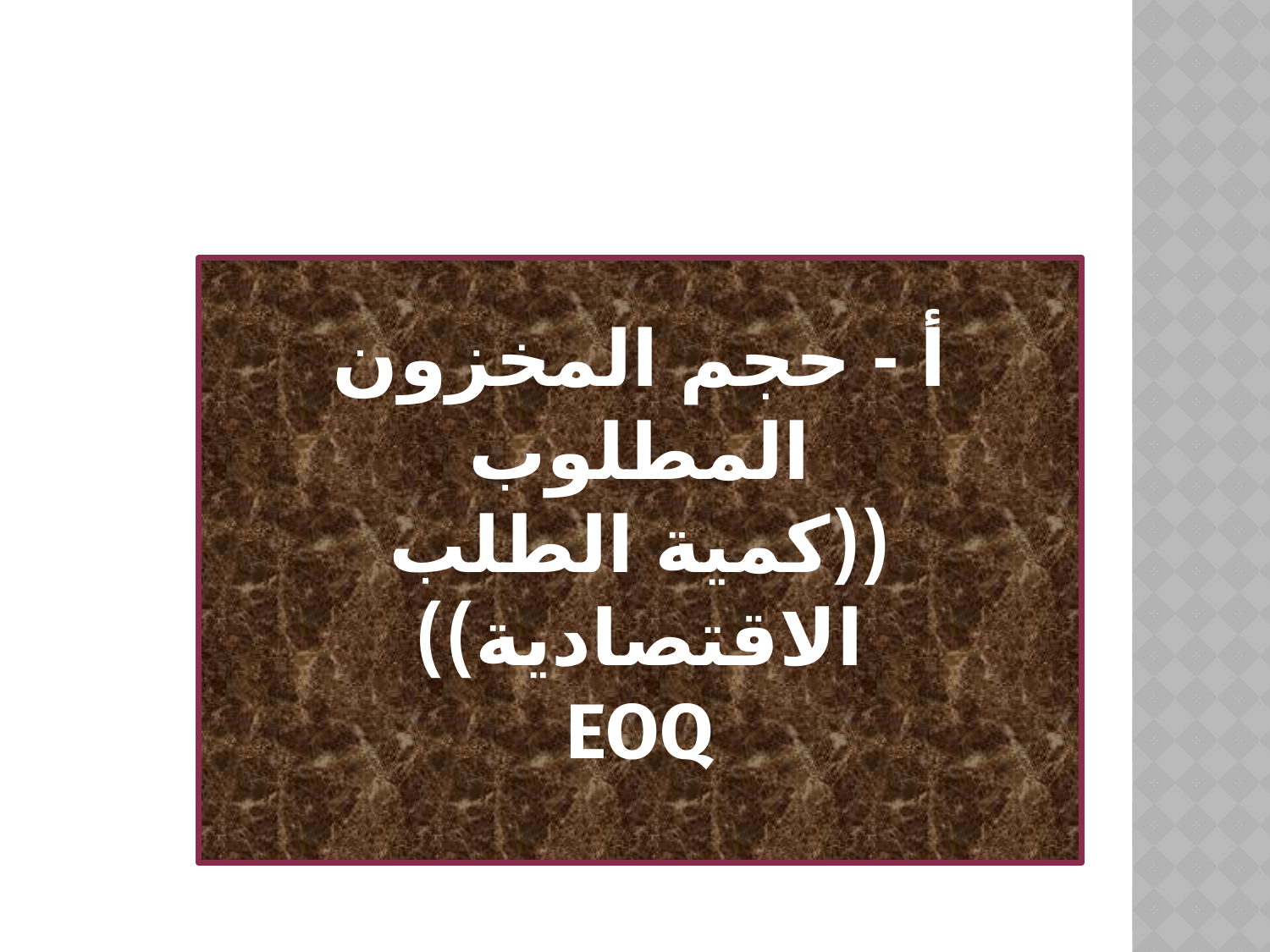

#

أ - حجم المخزون المطلوب
((كمية الطلب الاقتصادية))
EOQ